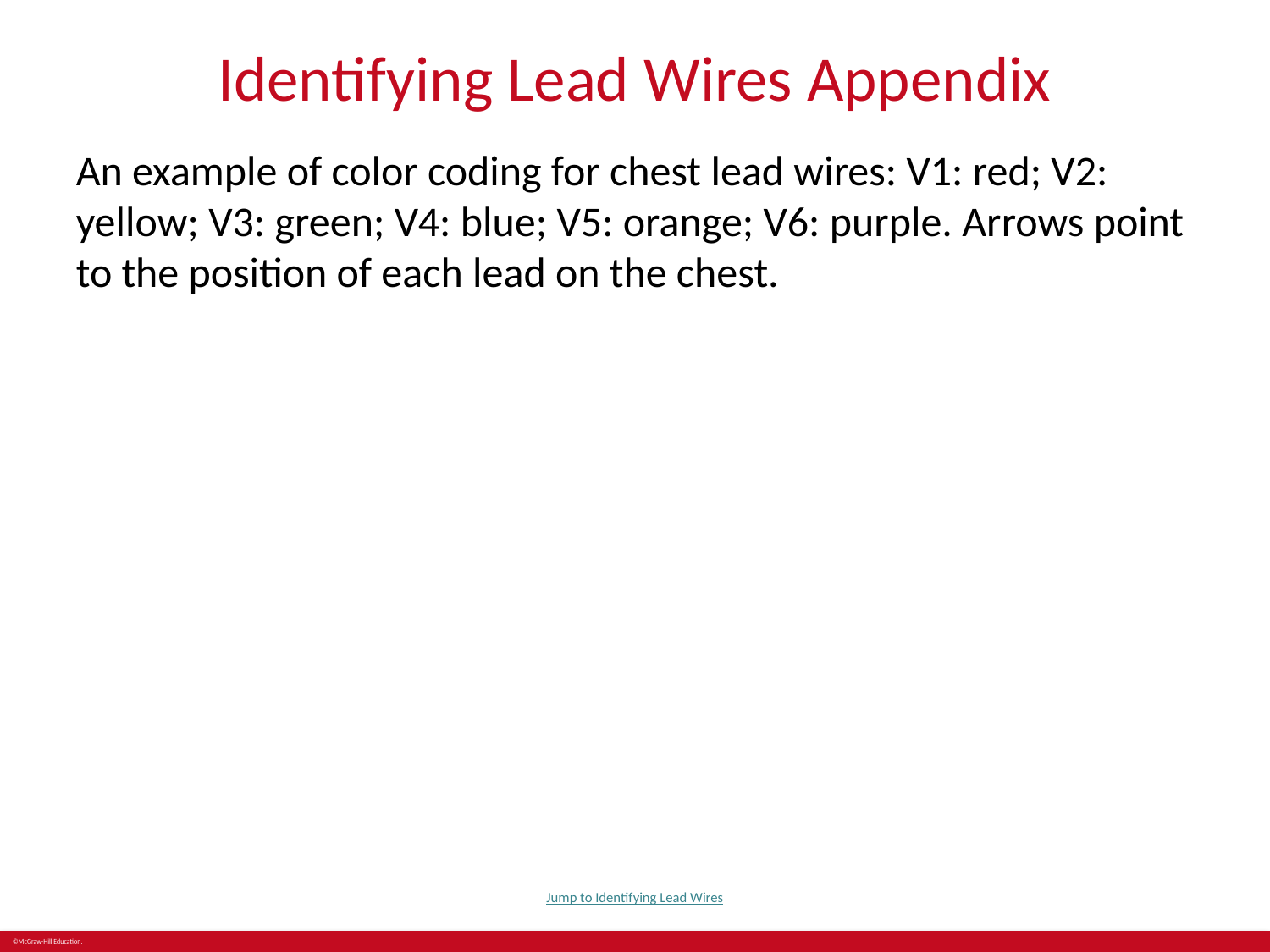

# Identifying Lead Wires Appendix
An example of color coding for chest lead wires: V1: red; V2: yellow; V3: green; V4: blue; V5: orange; V6: purple. Arrows point to the position of each lead on the chest.
Jump to Identifying Lead Wires